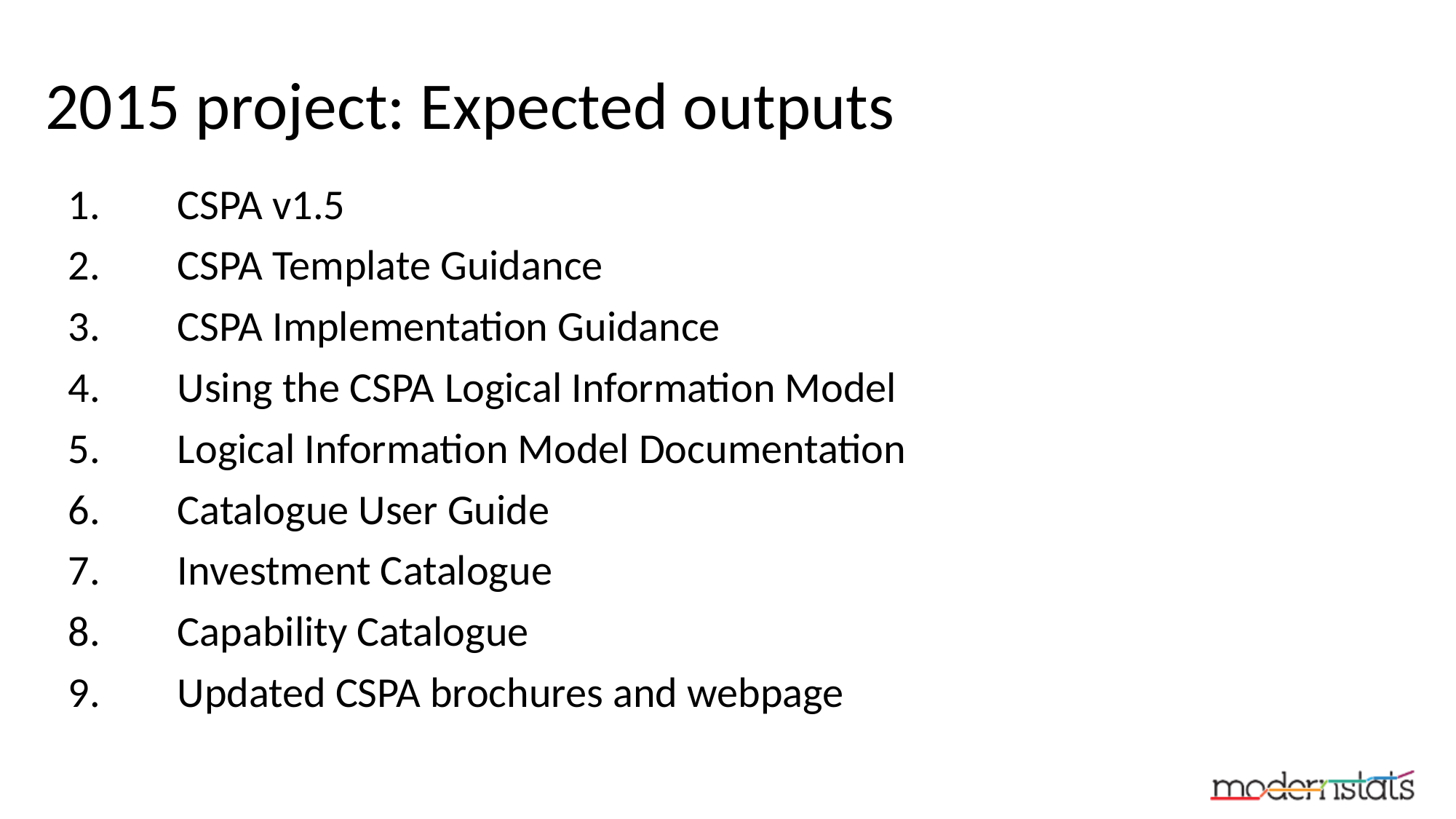

# 2015 project: Expected outputs
1.	CSPA v1.5
2.	CSPA Template Guidance
3.	CSPA Implementation Guidance
4.	Using the CSPA Logical Information Model
5.	Logical Information Model Documentation
6.	Catalogue User Guide
7.	Investment Catalogue
8.	Capability Catalogue
9.	Updated CSPA brochures and webpage